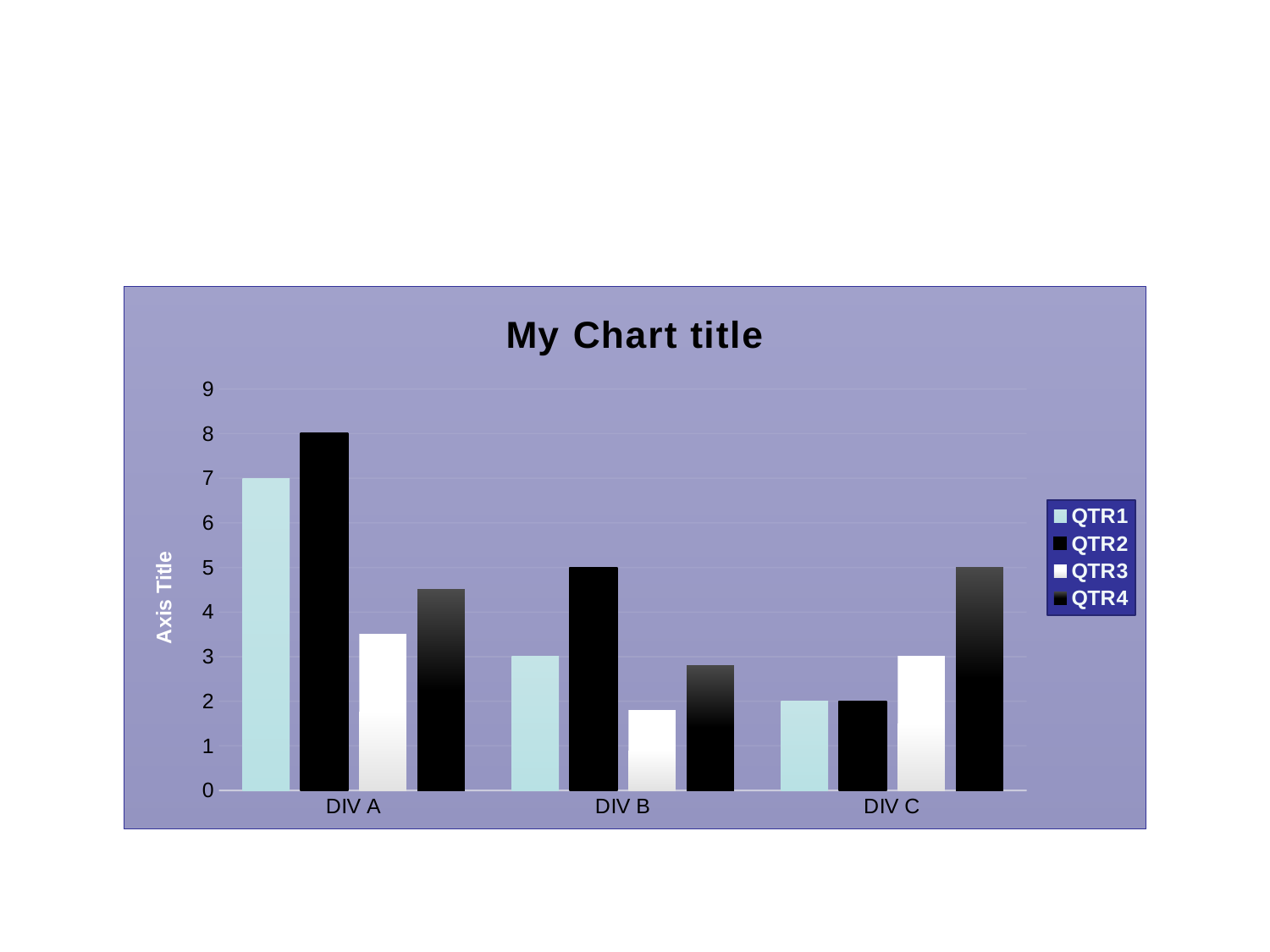

#

### Chart: My Chart title

| Category | QTR1 | QTR2 | QTR3 | QTR4 |
|---|---|---|---|---|
| DIV A | 7.0 | 8.0 | 3.5 | 4.5 |
| DIV B | 3.0 | 5.0 | 1.8 | 2.8 |
| DIV C | 2.0 | 2.0 | 3.0 | 5.0 |